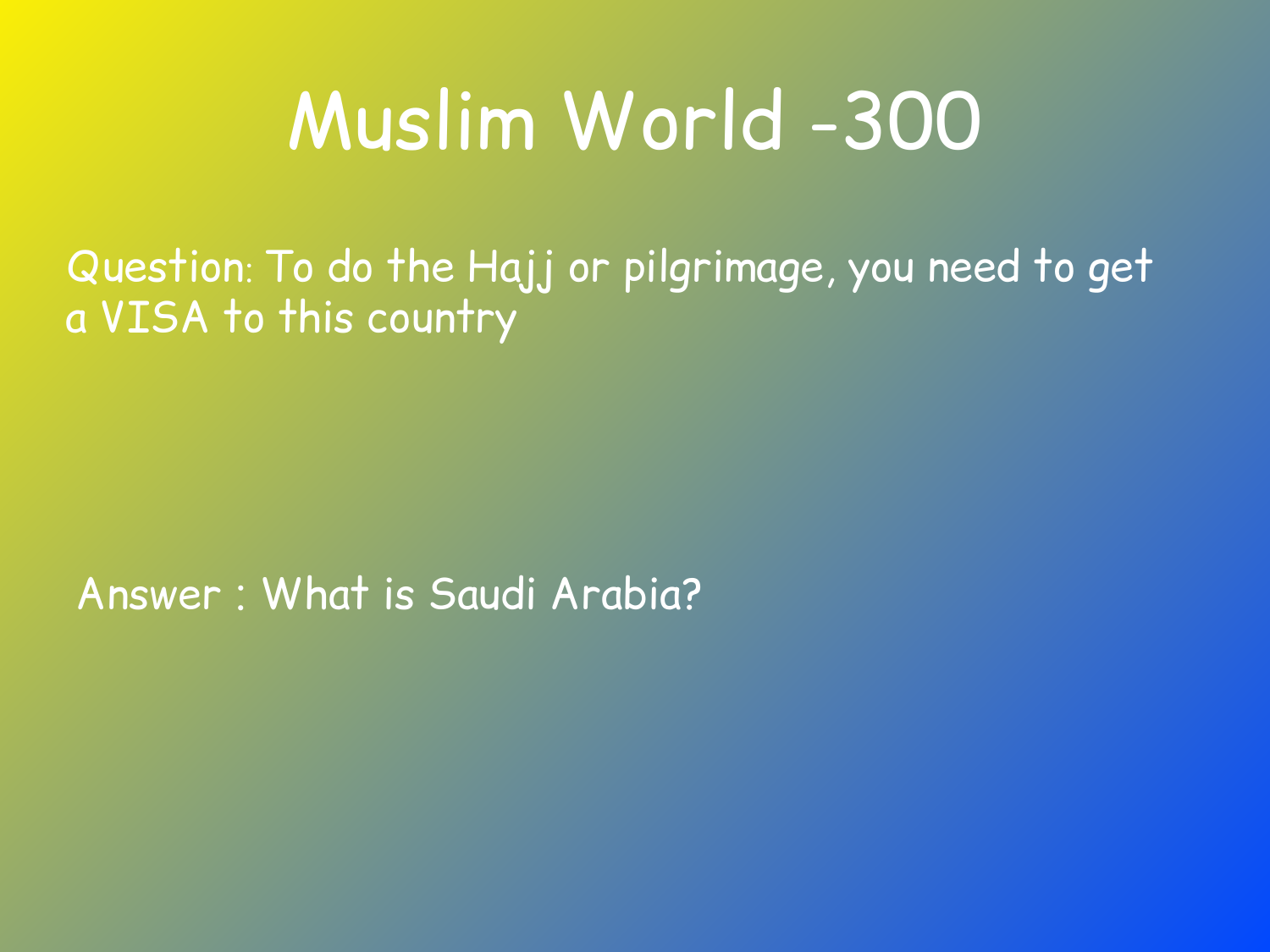

# Muslim World -300
Question: To do the Hajj or pilgrimage, you need to get a VISA to this country

Answer : What is Saudi Arabia?